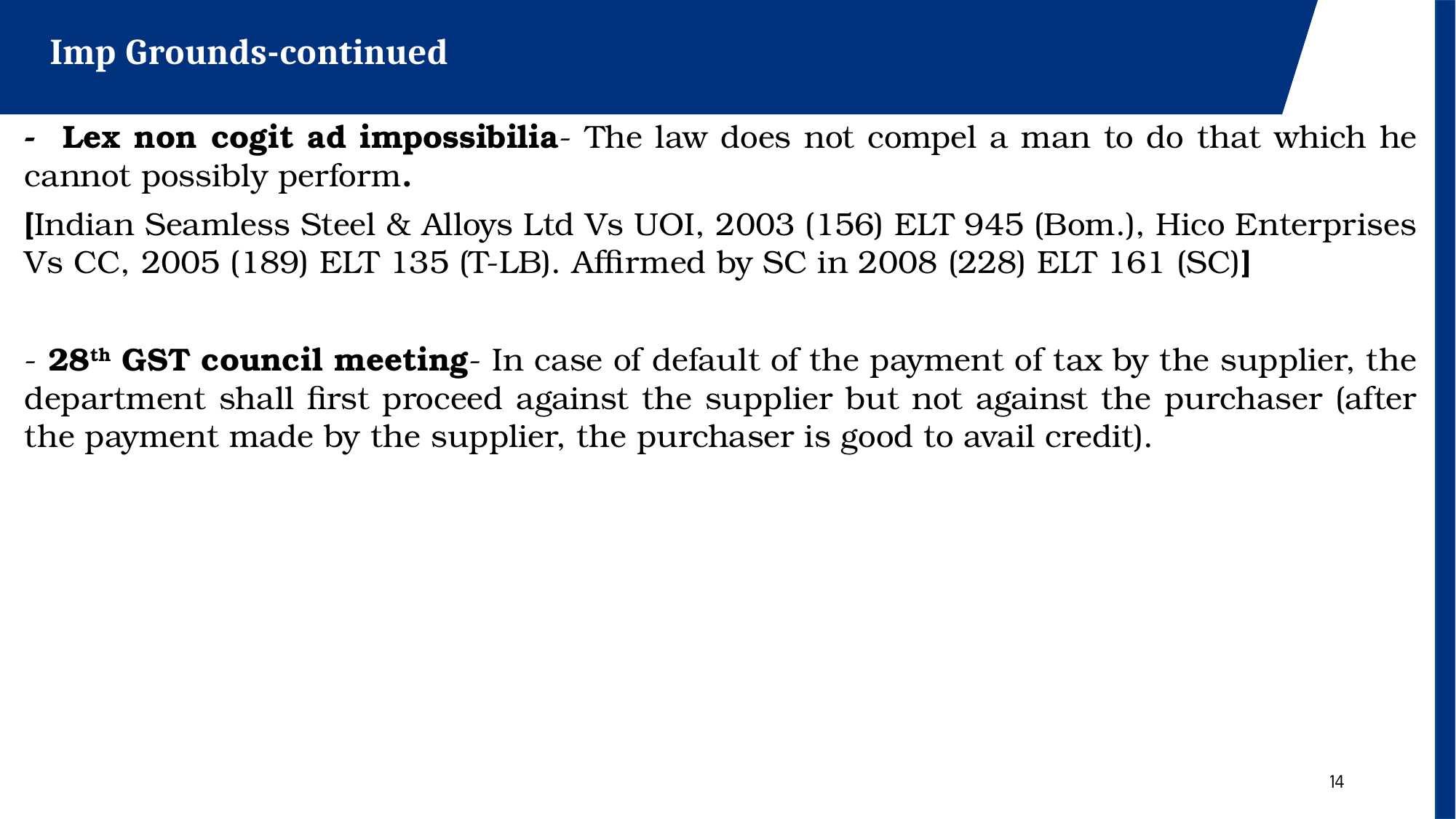

Imp Grounds-continued
-  Lex non cogit ad impossibilia- The law does not compel a man to do that which he cannot possibly perform.
[Indian Seamless Steel & Alloys Ltd Vs UOI, 2003 (156) ELT 945 (Bom.), Hico Enterprises Vs CC, 2005 (189) ELT 135 (T-LB). Affirmed by SC in 2008 (228) ELT 161 (SC)]

- 28th GST council meeting- In case of default of the payment of tax by the supplier, the department shall first proceed against the supplier but not against the purchaser (after the payment made by the supplier, the purchaser is good to avail credit).

14